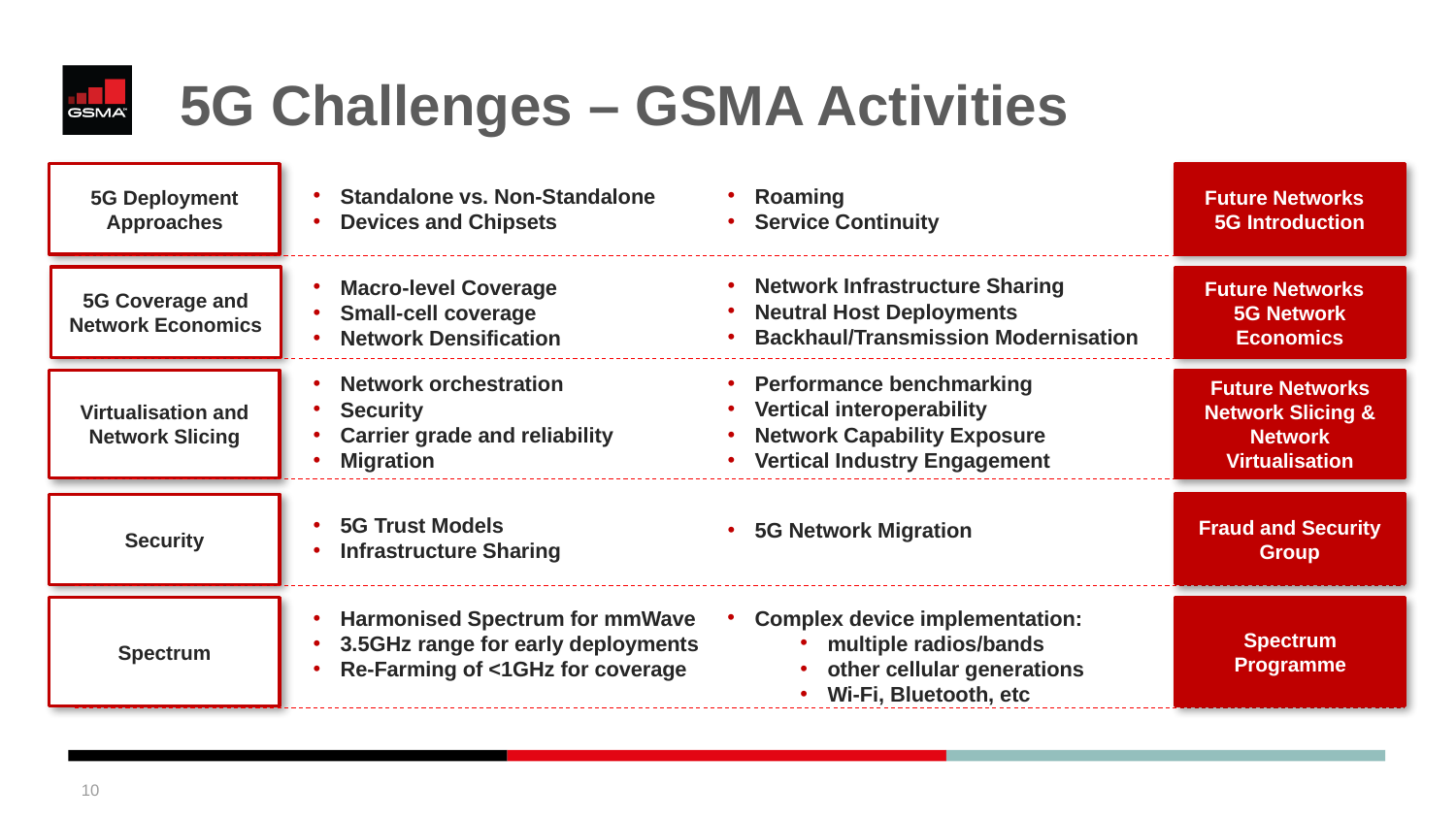

# 5G Challenges – GSMA Activities
5G Deployment Approaches
Future Networks   5G Introduction

Roaming
Service Continuity

Standalone vs. Non-Standalone
Devices and Chipsets

Network Infrastructure Sharing
Neutral Host Deployments
Backhaul/Transmission Modernisation
Macro-level Coverage
Small-cell coverage
Network Densification
5G Coverage and Network Economics
Future Networks   5G Network Economics
Performance benchmarking
Vertical interoperability
Network Capability Exposure
Vertical Industry Engagement
Network orchestration
Security
Carrier grade and reliability
Migration
Virtualisation and Network Slicing
Future Networks Network Slicing & Network Virtualisation
Fraud and Security Group
Security
5G Trust Models
Infrastructure Sharing
5G Network Migration
Spectrum
Spectrum Programme
Complex device implementation:
multiple radios/bands
other cellular generations
Wi-Fi, Bluetooth, etc
Harmonised Spectrum for mmWave
3.5GHz range for early deployments
Re-Farming of <1GHz for coverage
10